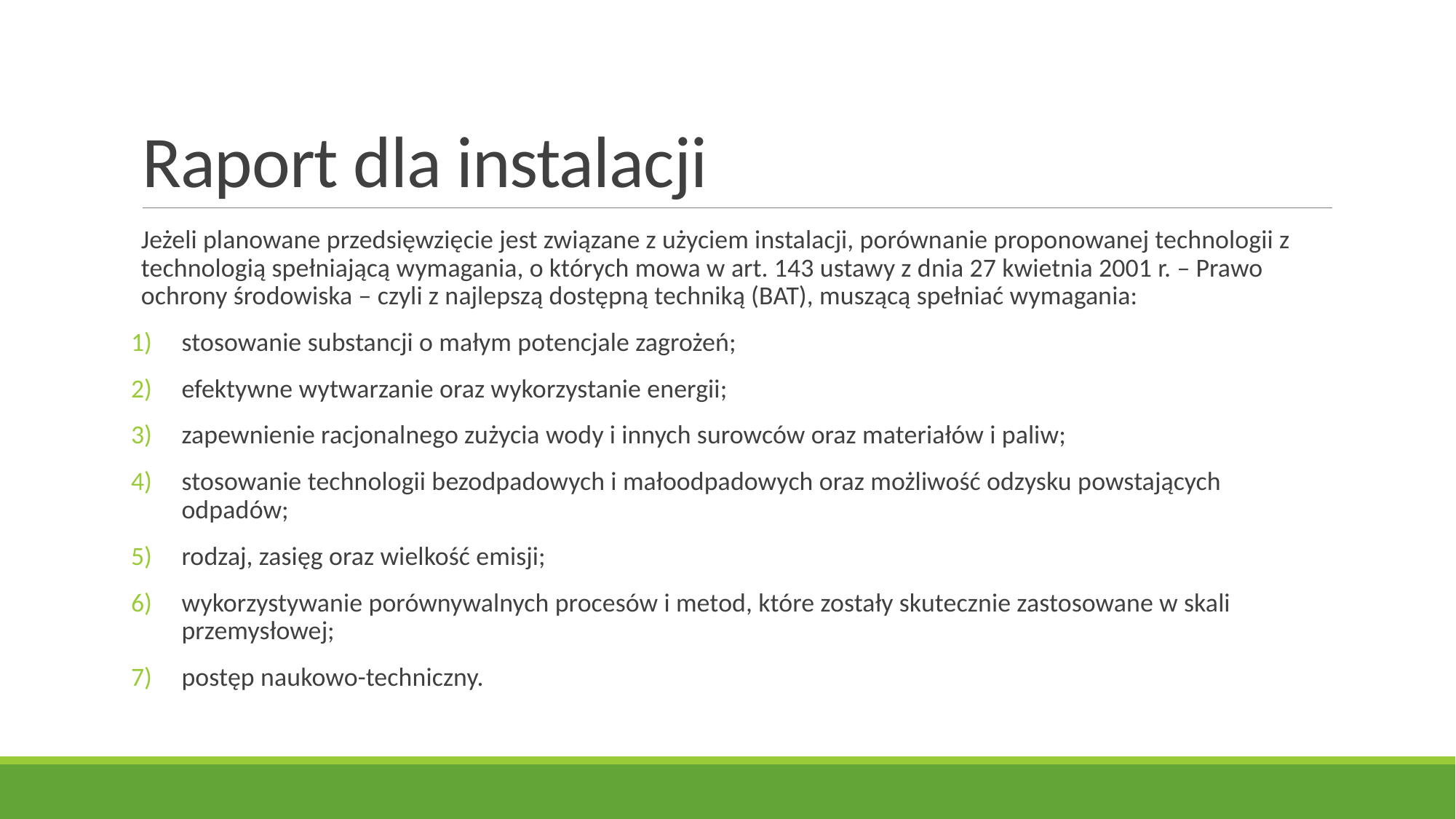

# Raport dla instalacji
Jeżeli planowane przedsięwzięcie jest związane z użyciem instalacji, porównanie proponowanej technologii z technologią spełniającą wymagania, o których mowa w art. 143 ustawy z dnia 27 kwietnia 2001 r. – Prawo ochrony środowiska – czyli z najlepszą dostępną techniką (BAT), muszącą spełniać wymagania:
stosowanie substancji o małym potencjale zagrożeń;
efektywne wytwarzanie oraz wykorzystanie energii;
zapewnienie racjonalnego zużycia wody i innych surowców oraz materiałów i paliw;
stosowanie technologii bezodpadowych i małoodpadowych oraz możliwość odzysku powstających odpadów;
rodzaj, zasięg oraz wielkość emisji;
wykorzystywanie porównywalnych procesów i metod, które zostały skutecznie zastosowane w skali przemysłowej;
postęp naukowo-techniczny.